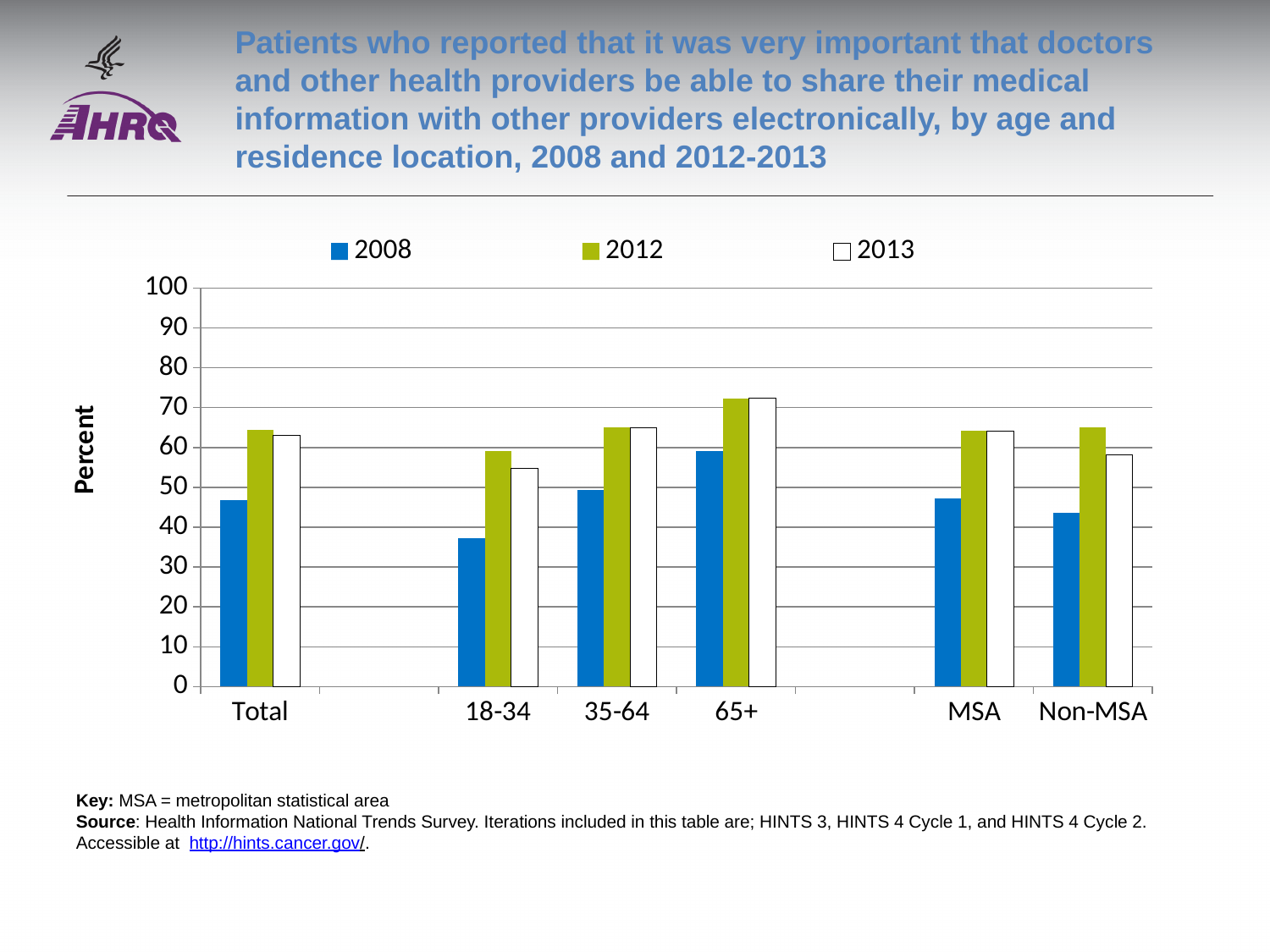

# Patients who reported that it was very important that doctors and other health providers be able to share their medical information with other providers electronically, by age and residence location, 2008 and 2012-2013

### Chart

| Category | 2008 | 2012 | 2013 |
|---|---|---|---|
| Total | 46.7 | 64.4 | 63.0 |
|  | None | None | None |
| 18-34 | 37.2 | 59.1 | 54.7 |
| 35-64 | 49.3 | 65.1 | 64.9 |
| 65+ | 59.2 | 72.3 | 72.4 |
|  | None | None | None |
| MSA | 47.3 | 64.3 | 64.0 |
| Non-MSA | 43.6 | 65.1 | 58.2 |
Key: MSA = metropolitan statistical area
Source: Health Information National Trends Survey. Iterations included in this table are; HINTS 3, HINTS 4 Cycle 1, and HINTS 4 Cycle 2. Accessible at  http://hints.cancer.gov/.